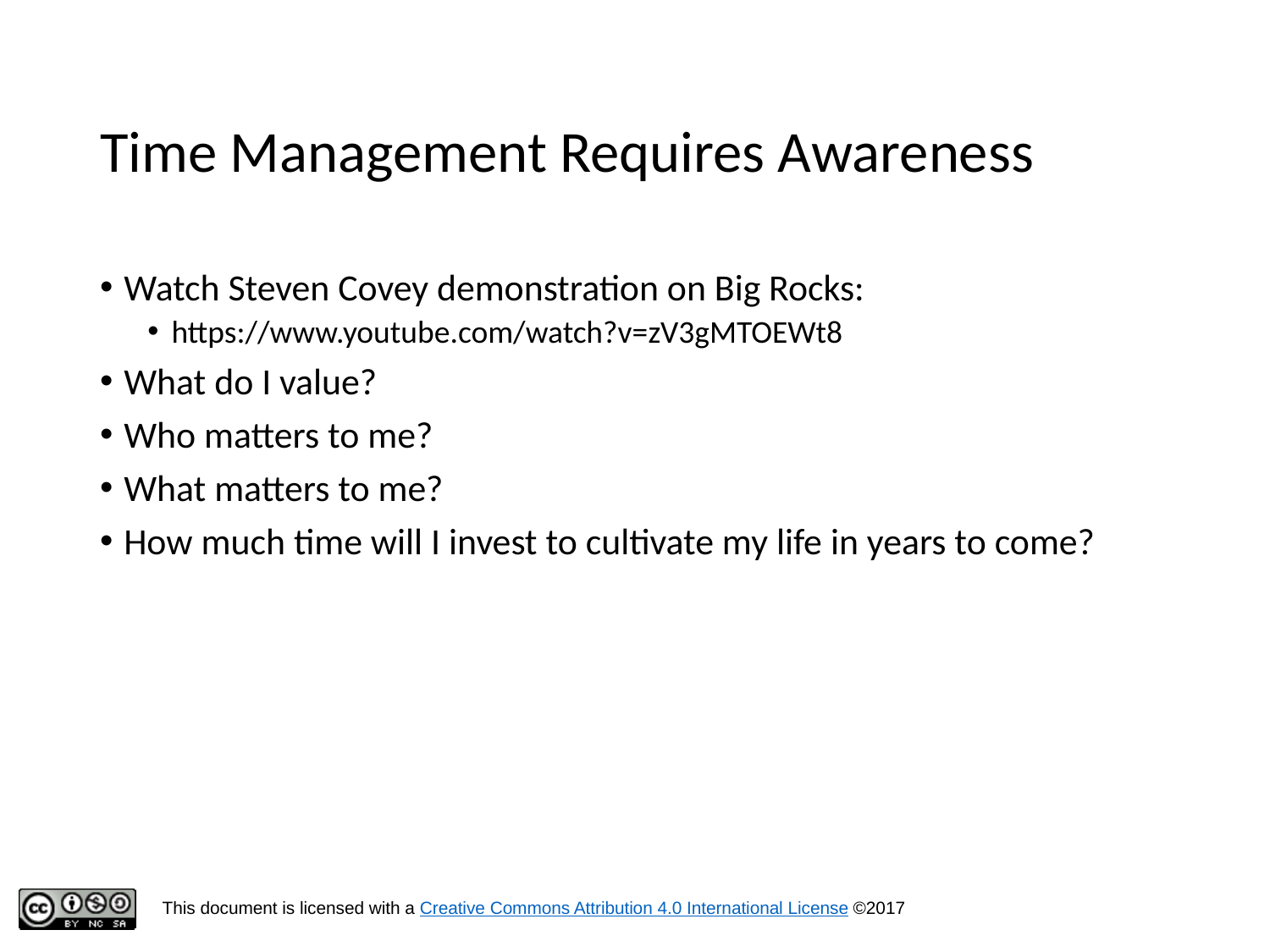

# Time Management Requires Awareness
Watch Steven Covey demonstration on Big Rocks:
https://www.youtube.com/watch?v=zV3gMTOEWt8
What do I value?
Who matters to me?
What matters to me?
How much time will I invest to cultivate my life in years to come?